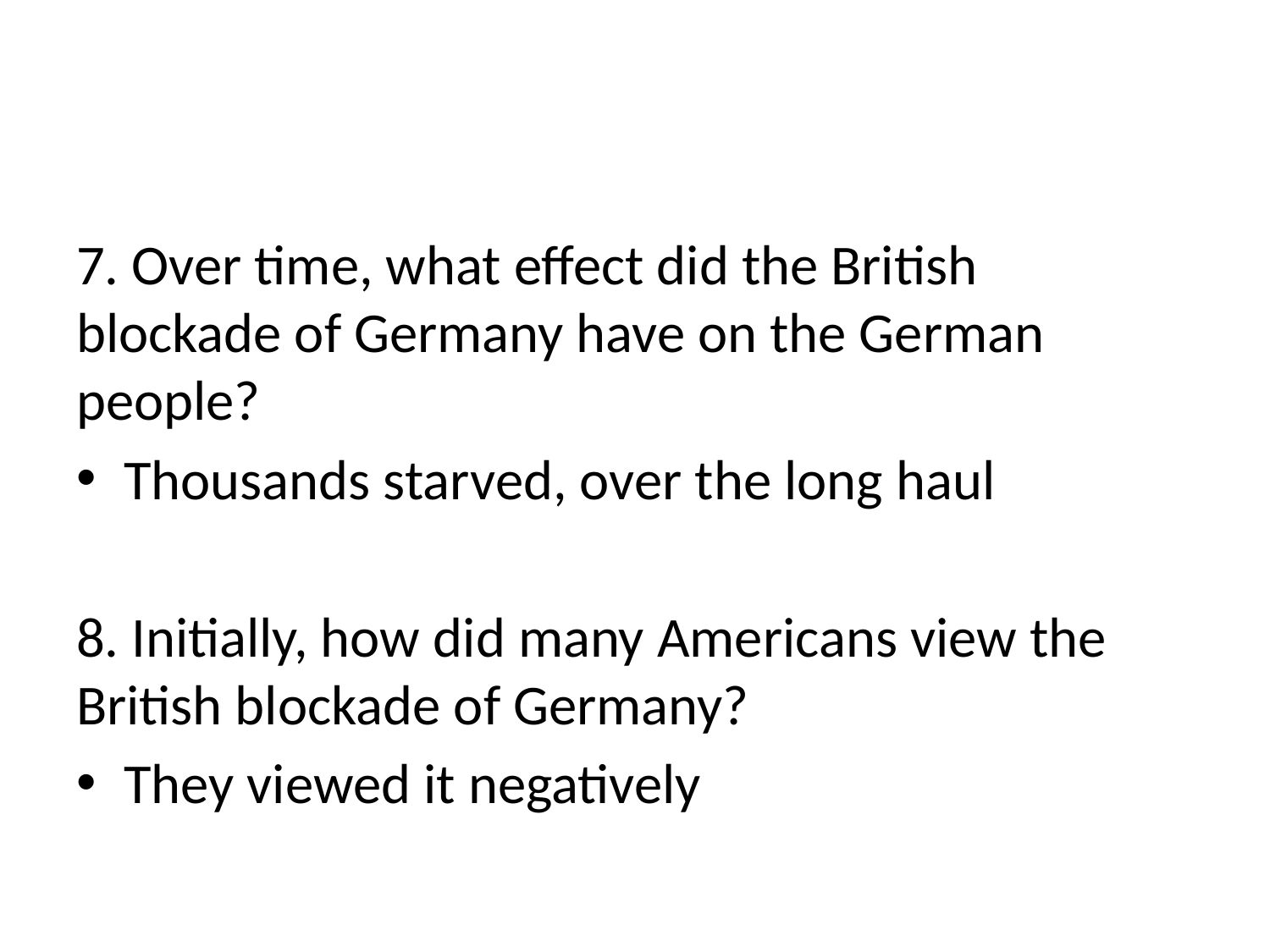

#
7. Over time, what effect did the British blockade of Germany have on the German people?
Thousands starved, over the long haul

8. Initially, how did many Americans view the British blockade of Germany?
They viewed it negatively